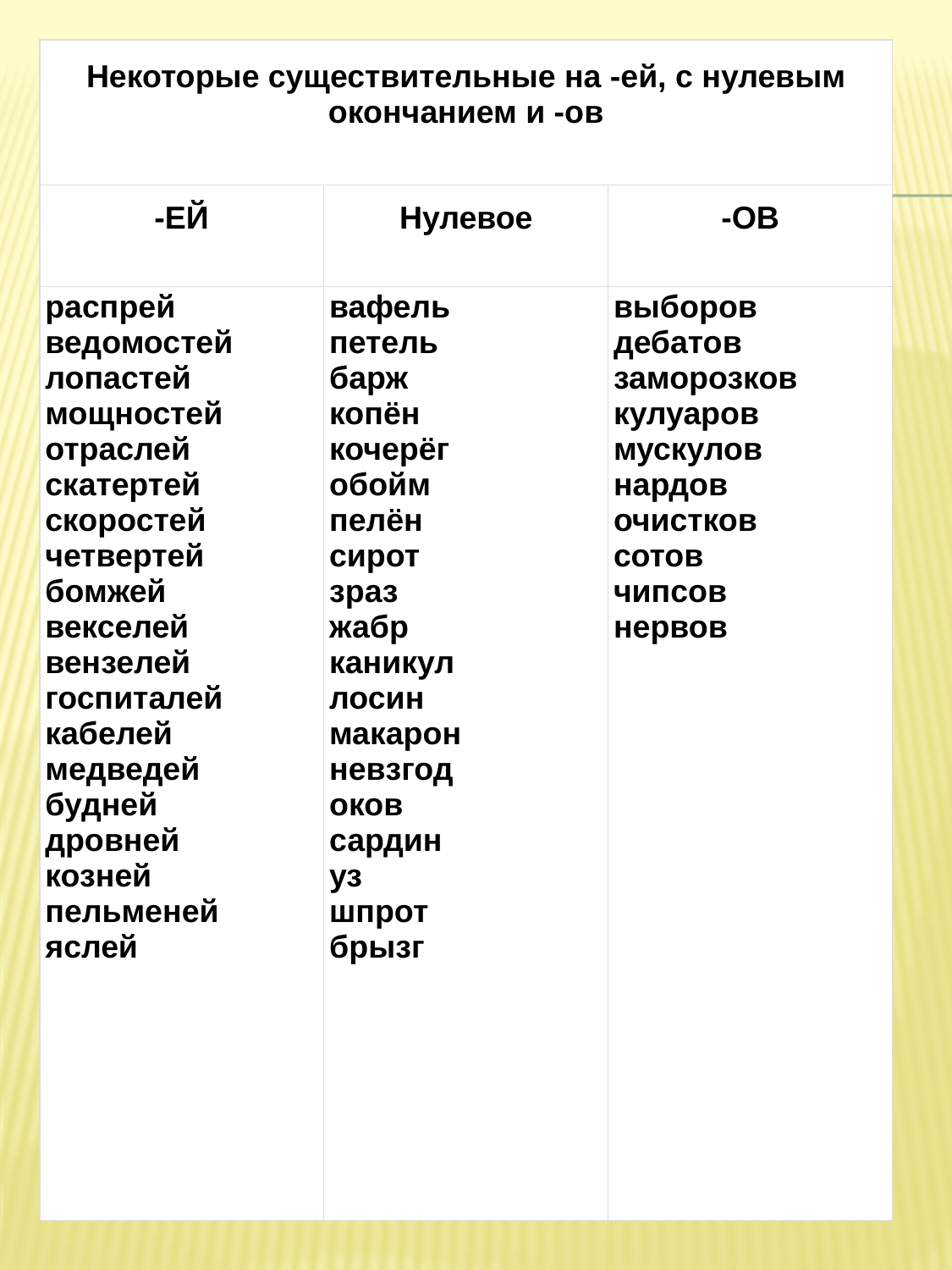

| Некоторые существительные на -ей, с нулевым окончанием и -ов |  |  |
| --- | --- | --- |
| -ЕЙ | Нулевое | -ОВ |
| распрей ведомостей лопастей мощностей отраслей скатертей скоростей четвертей бомжей векселей вензелей госпиталей кабелей медведей будней дровней козней пельменей яслей | вафель петель барж копён кочерёг обойм пелён сирот зраз жабр каникул лосин макарон невзгод оков сардин уз шпрот брызг | выборов дебатов заморозков кулуаров мускулов нардов очистков сотов чипсов нервов |